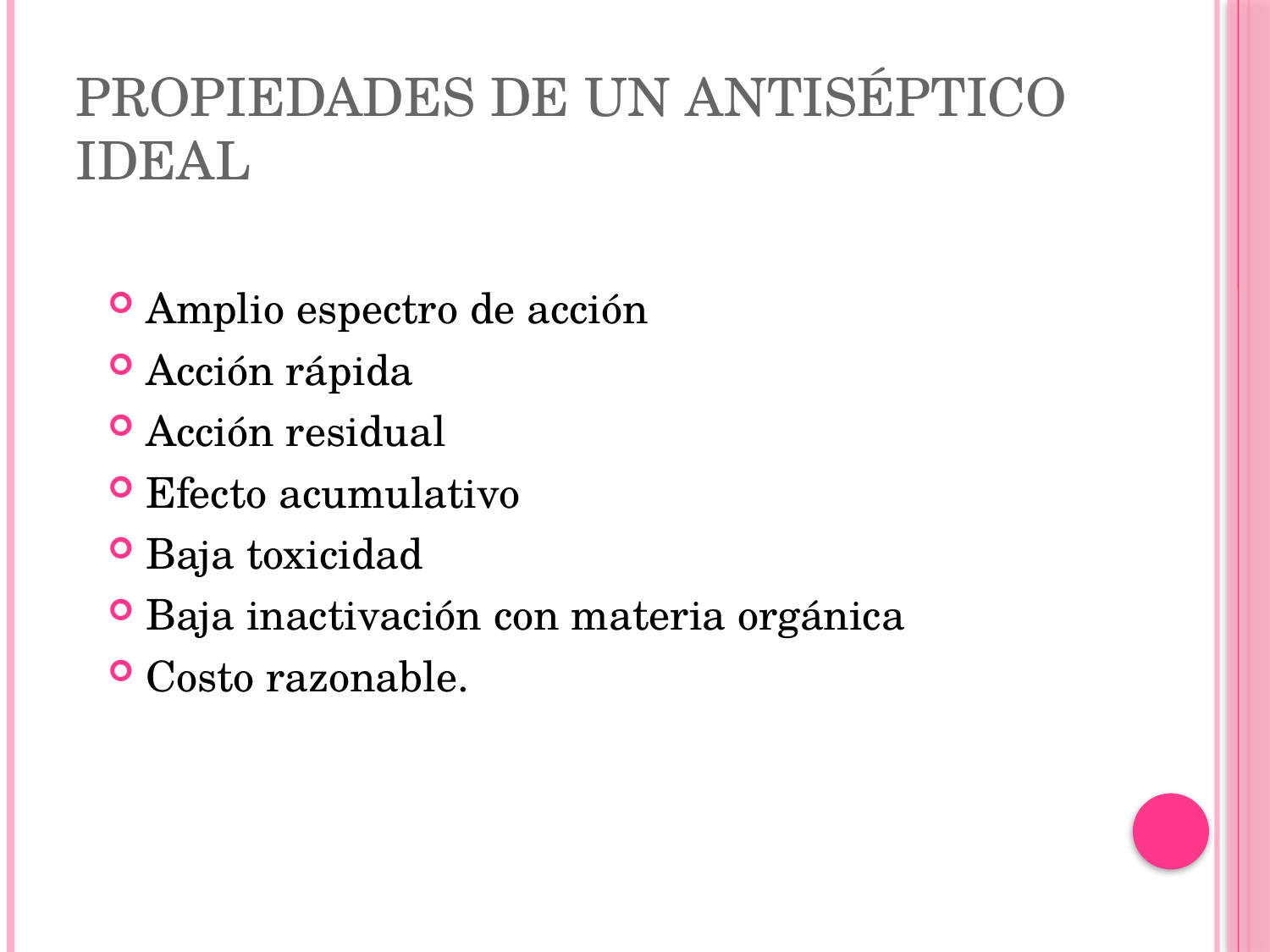

# Propiedades de un antiséptico ideal
Amplio espectro de acción
Acción rápida
Acción residual
Efecto acumulativo
Baja toxicidad
Baja inactivación con materia orgánica
Costo razonable.